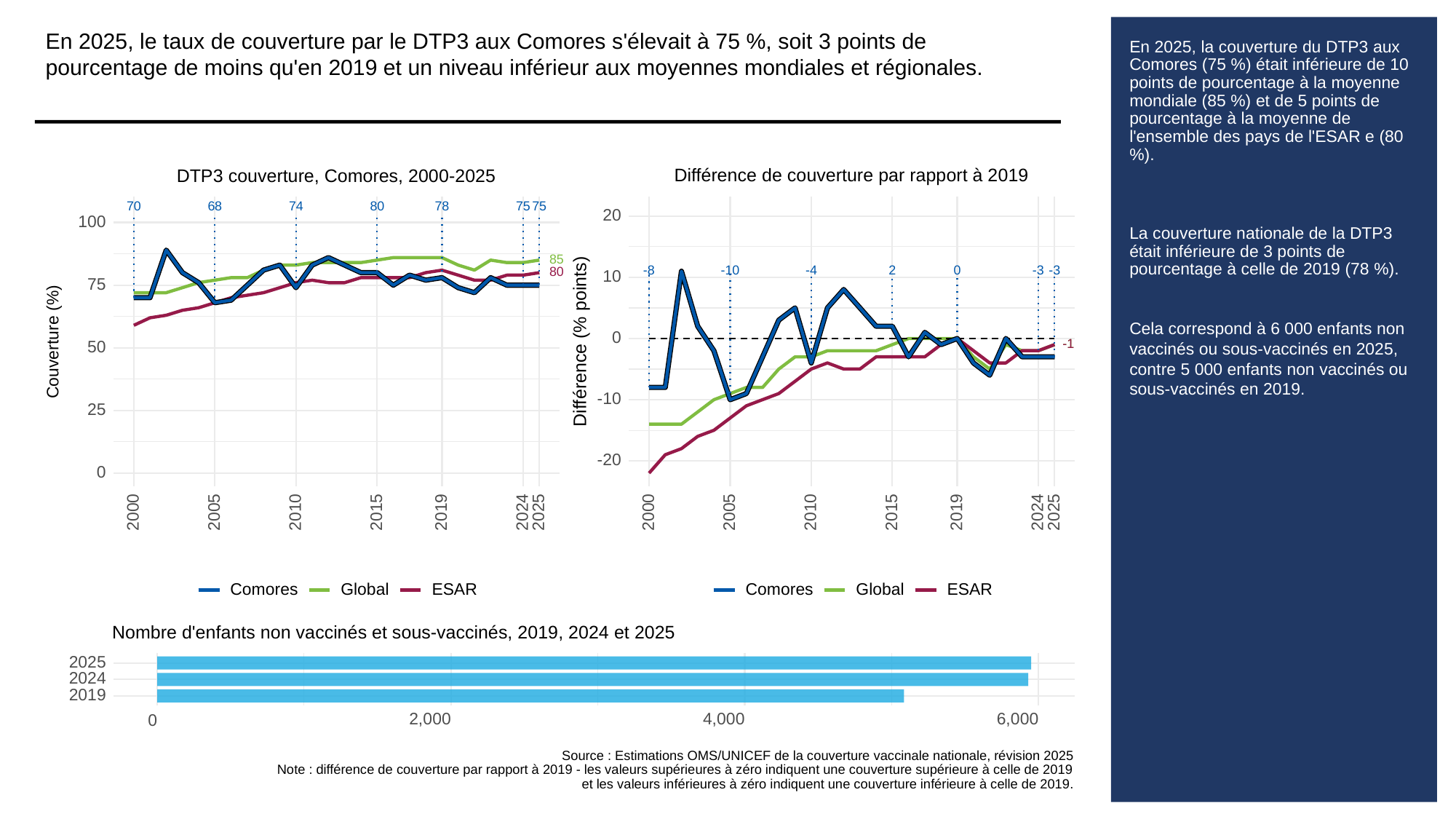

En 2025, le taux de couverture par le DTP3 aux Comores s'élevait à 75 %, soit 3 points de pourcentage de moins qu'en 2019 et un niveau inférieur aux moyennes mondiales et régionales.
# En 2025, la couverture du DTP3 aux Comores (75 %) était inférieure de 10 points de pourcentage à la moyenne mondiale (85 %) et de 5 points de pourcentage à la moyenne de l'ensemble des pays de l'ESAR e (80 %).

La couverture nationale de la DTP3 était inférieure de 3 points de pourcentage à celle de 2019 (78 %).

Cela correspond à 6 000 enfants non vaccinés ou sous-vaccinés en 2025, contre 5 000 enfants non vaccinés ou sous-vaccinés en 2019.

Différence de couverture par rapport à 2019
DTP3 couverture, Comores, 2000-2025

70
68
80
78
75
75
74
20

100

85

-3
-3
-8
-10
0
2
-4
80

10

75

0
Différence (% points)
Couverture (%)

-1
-1
50

-10

25

-20

0

2000
2005
2010
2015
2019
2024
2025
2000
2005
2010
2015
2019
2024
2025
Comores
Global
ESAR
Comores
Global
ESAR

Nombre d'enfants non vaccinés et sous-vaccinés, 2019, 2024 et 2025

2025

2024

2019

2,000
4,000
6,000
0
Source : Estimations OMS/UNICEF de la couverture vaccinale nationale, révision 2025
Note : différence de couverture par rapport à 2019 - les valeurs supérieures à zéro indiquent une couverture supérieure à celle de 2019
et les valeurs inférieures à zéro indiquent une couverture inférieure à celle de 2019.